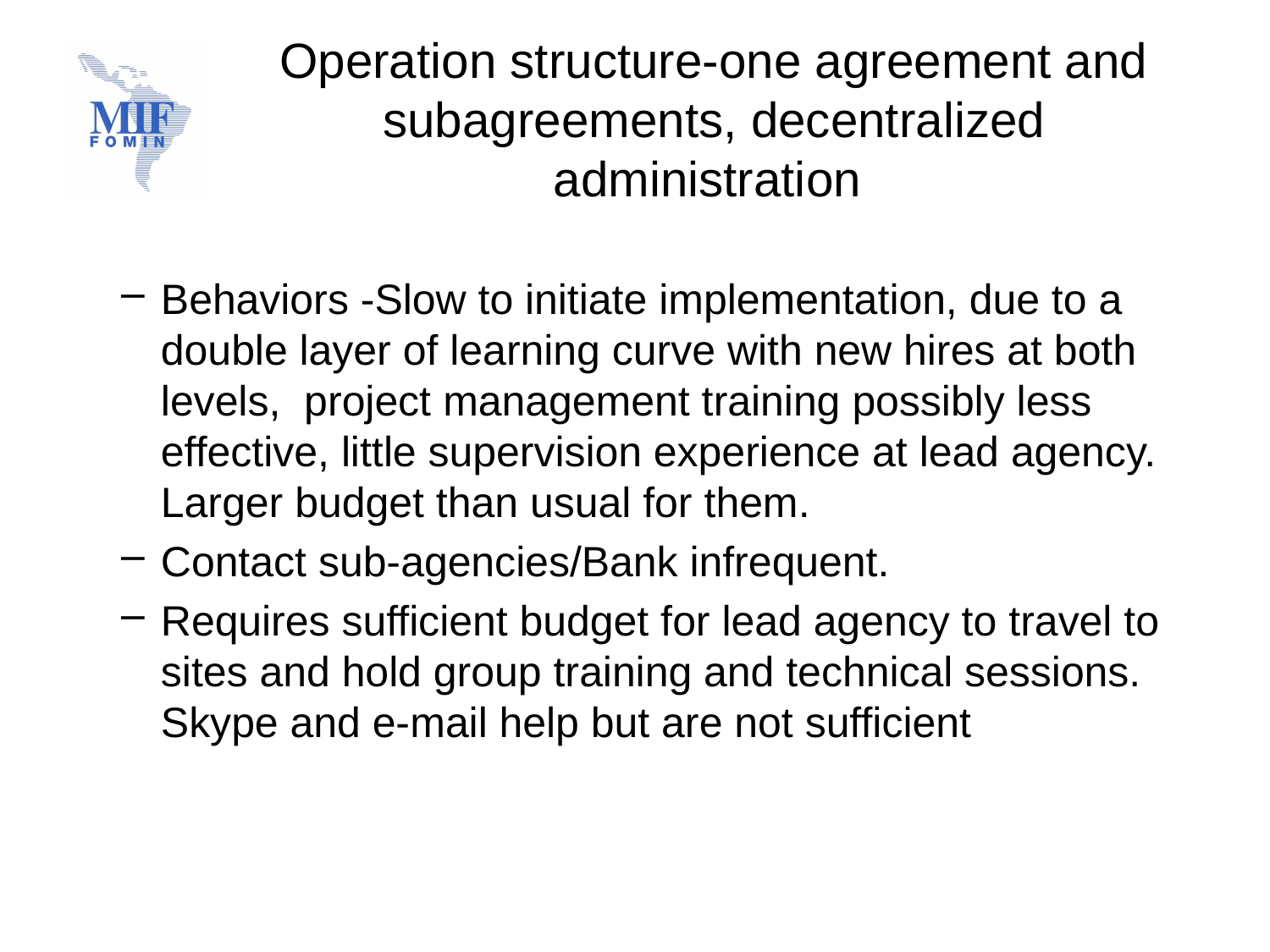

# Operation structure-one agreement and subagreements, decentralized administration
Behaviors -Slow to initiate implementation, due to a double layer of learning curve with new hires at both levels,  project management training possibly less effective, little supervision experience at lead agency. Larger budget than usual for them.
Contact sub-agencies/Bank infrequent.
Requires sufficient budget for lead agency to travel to sites and hold group training and technical sessions. Skype and e-mail help but are not sufficient